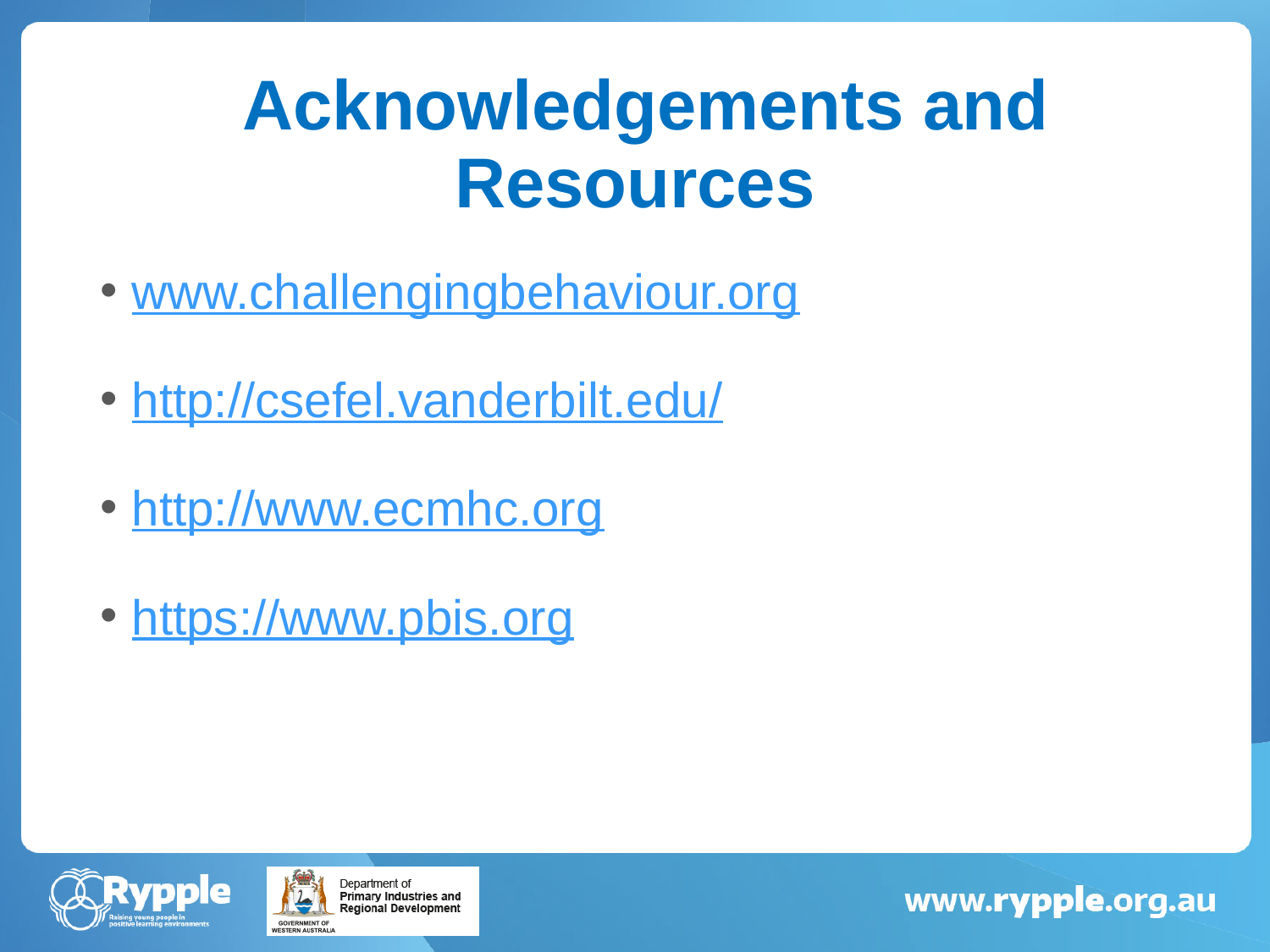

# Acknowledgements and Resources
www.challengingbehaviour.org
http://csefel.vanderbilt.edu/
http://www.ecmhc.org
https://www.pbis.org